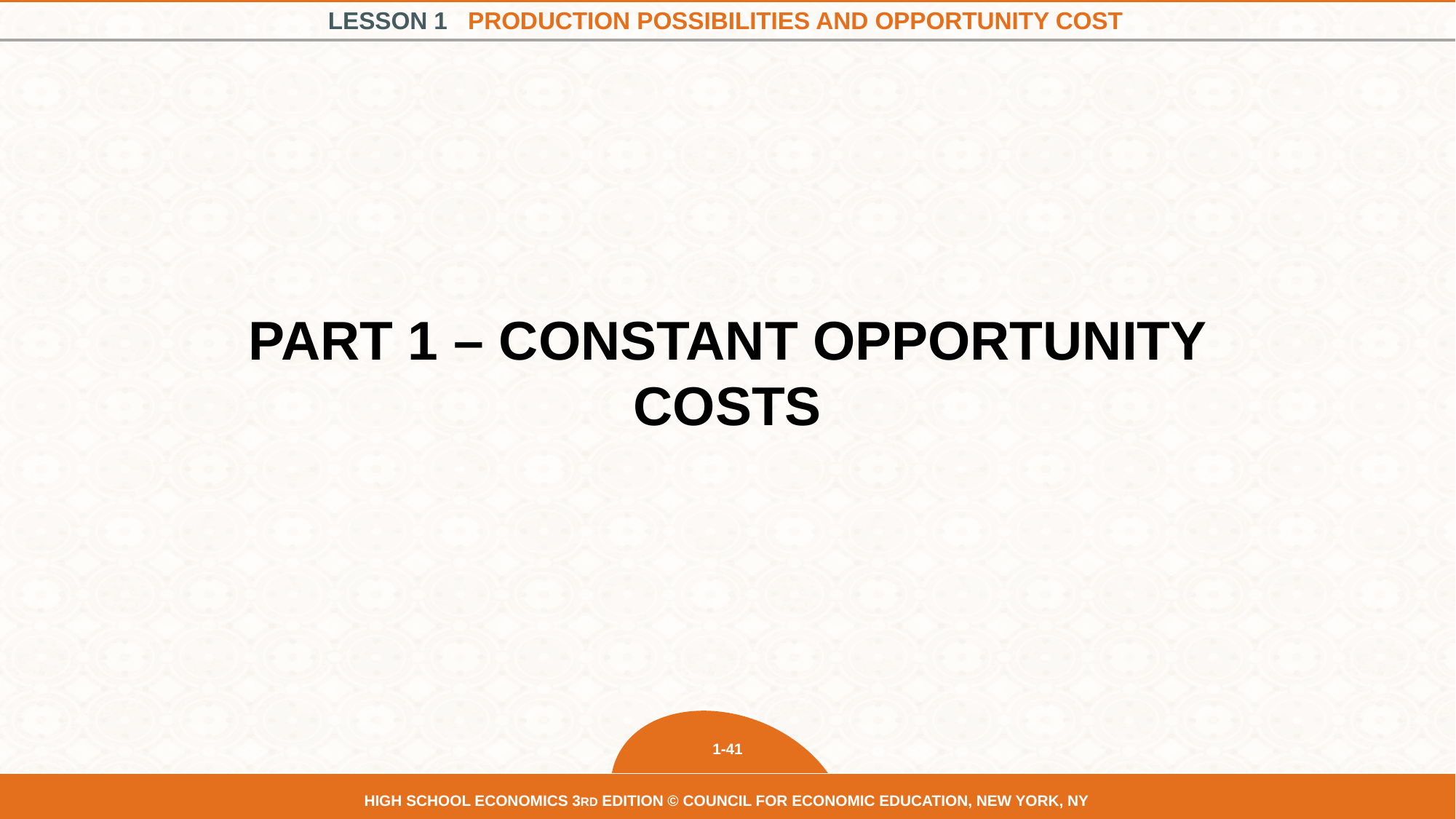

# Part 1 – Constant Opportunity costs